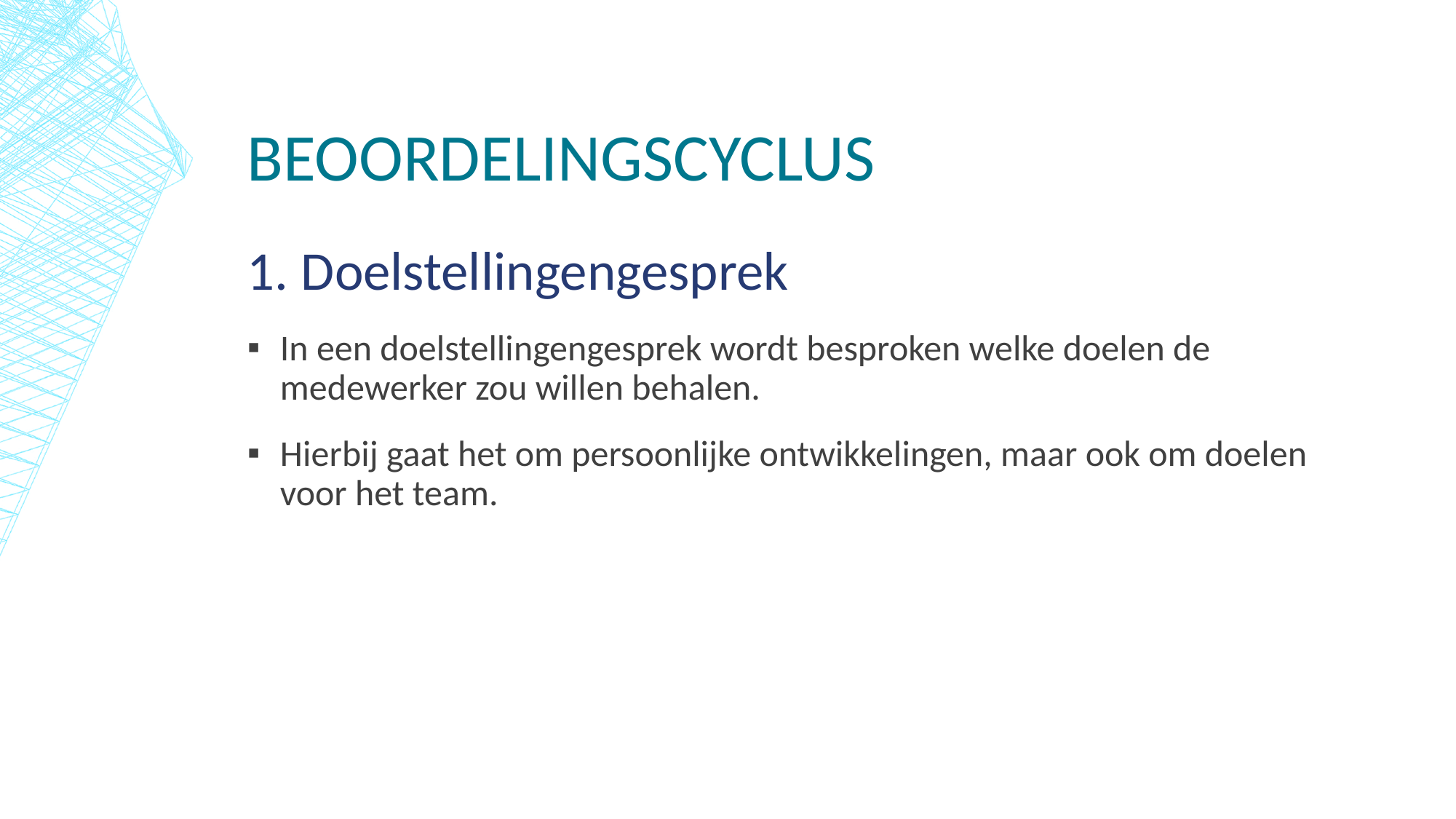

# Beoordelingscyclus
1. Doelstellingengesprek
In een doelstellingengesprek wordt besproken welke doelen de medewerker zou willen behalen.
Hierbij gaat het om persoonlijke ontwikkelingen, maar ook om doelen voor het team.